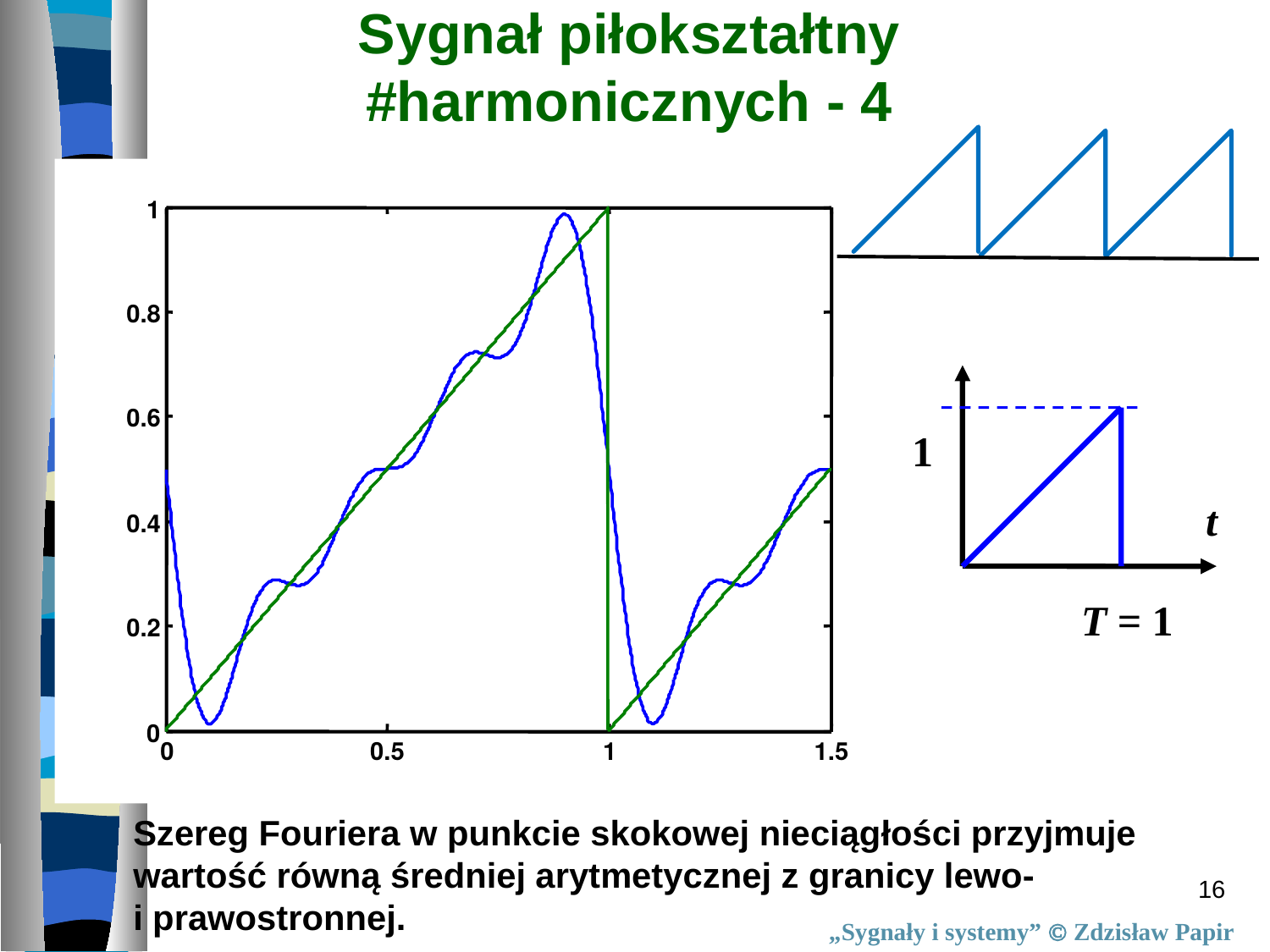

Sygnał piłokształtny
#harmonicznych - 4

1

0.8

0.6

0.4

0.2

0

0
0.5
1
1.5

1

t

T = 1
Szereg Fouriera w punkcie skokowej nieciągłości przyjmuje
wartość równą średniej arytmetycznej z granicy lewo-
i prawostronnej.
16
„Sygnały i systemy” © Zdzisław Papir